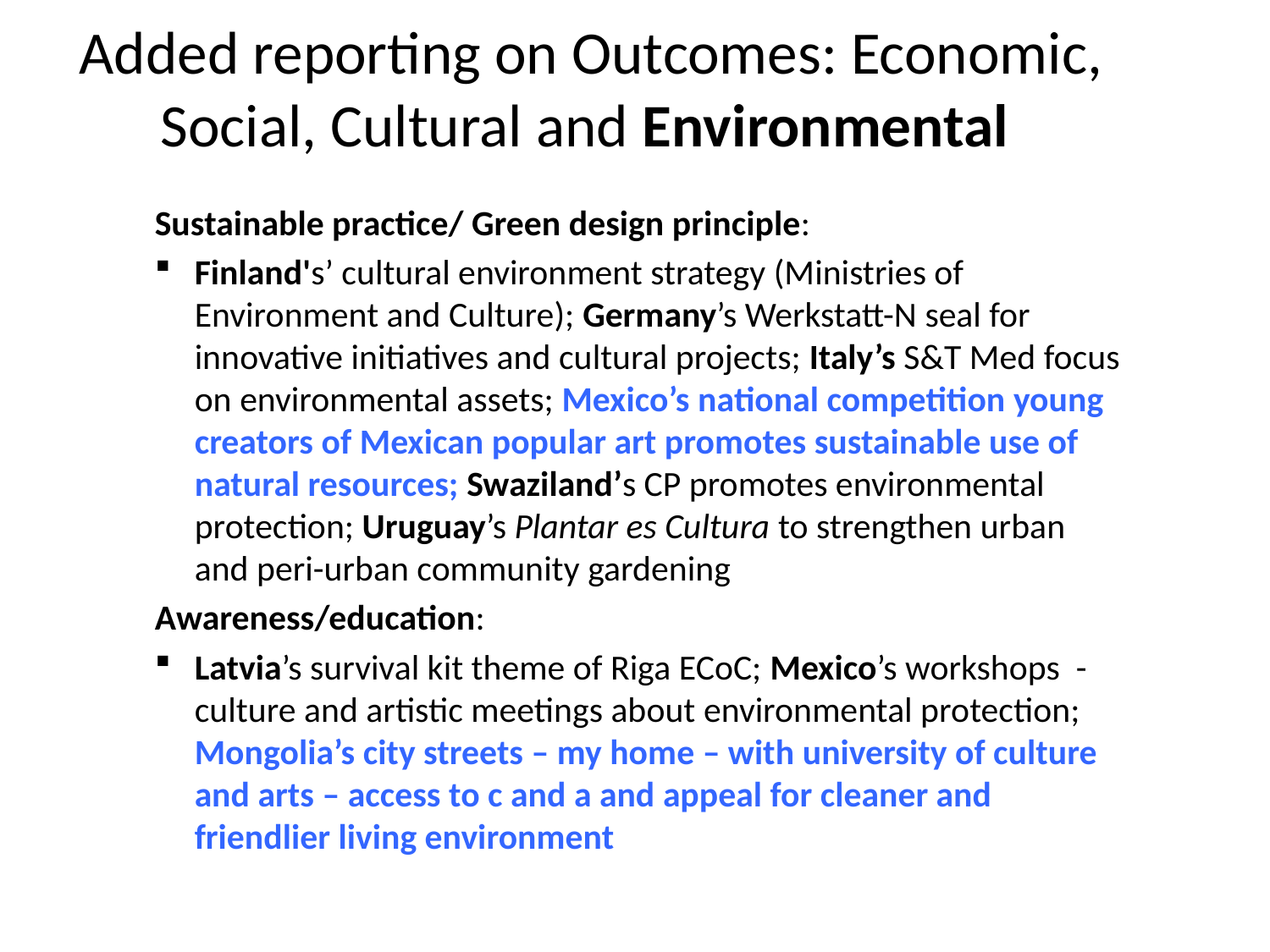

# Added reporting on Outcomes: Economic, Social, Cultural and Environmental
Sustainable practice/ Green design principle:
Finland's’ cultural environment strategy (Ministries of Environment and Culture); Germany’s Werkstatt-N seal for innovative initiatives and cultural projects; Italy’s S&T Med focus on environmental assets; Mexico’s national competition young creators of Mexican popular art promotes sustainable use of natural resources; Swaziland’s CP promotes environmental protection; Uruguay’s Plantar es Cultura to strengthen urban and peri-urban community gardening
Awareness/education:
Latvia’s survival kit theme of Riga ECoC; Mexico’s workshops  -culture and artistic meetings about environmental protection; Mongolia’s city streets – my home – with university of culture and arts – access to c and a and appeal for cleaner and friendlier living environment